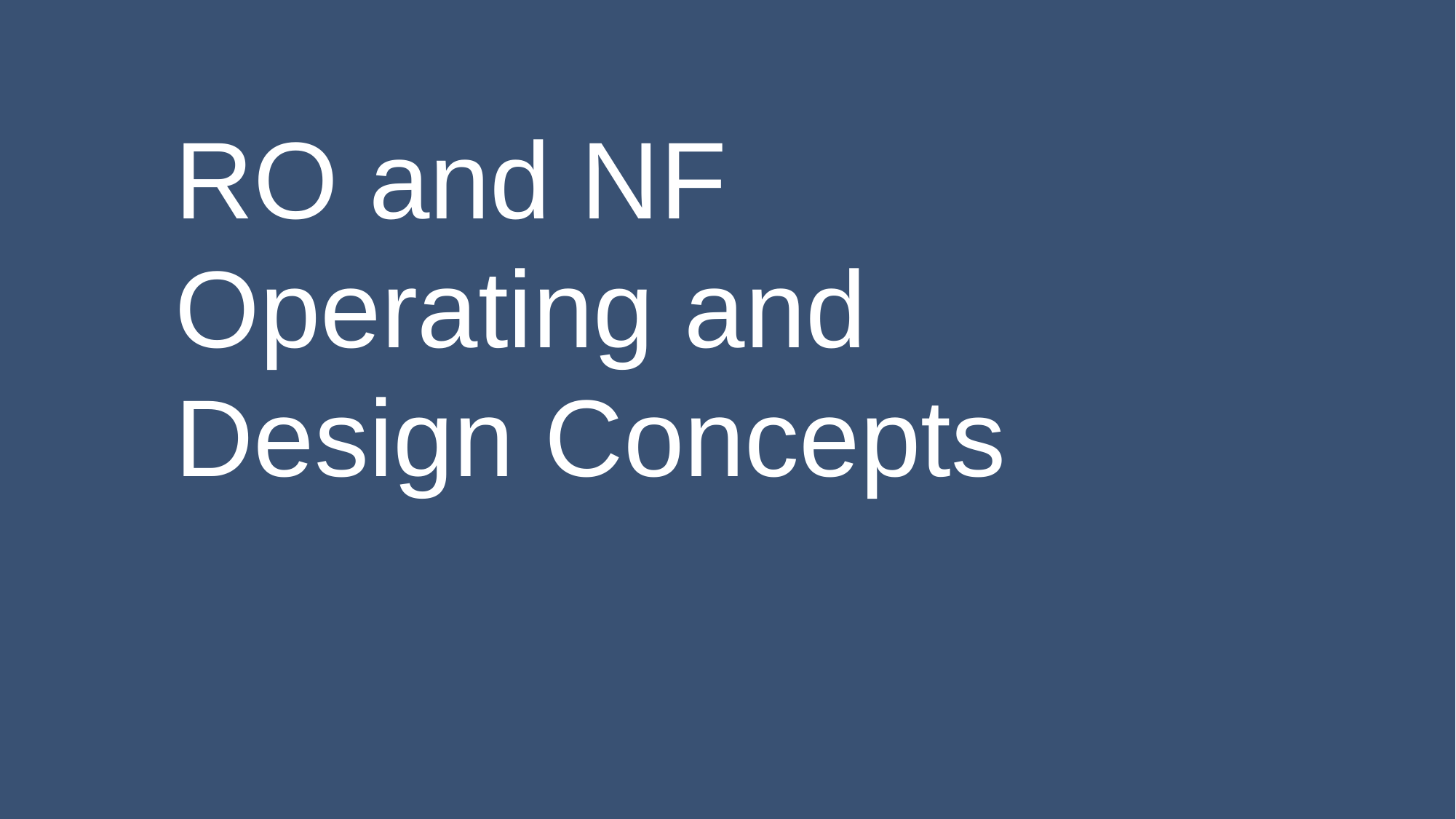

# RO and NF Operating and Design Concepts